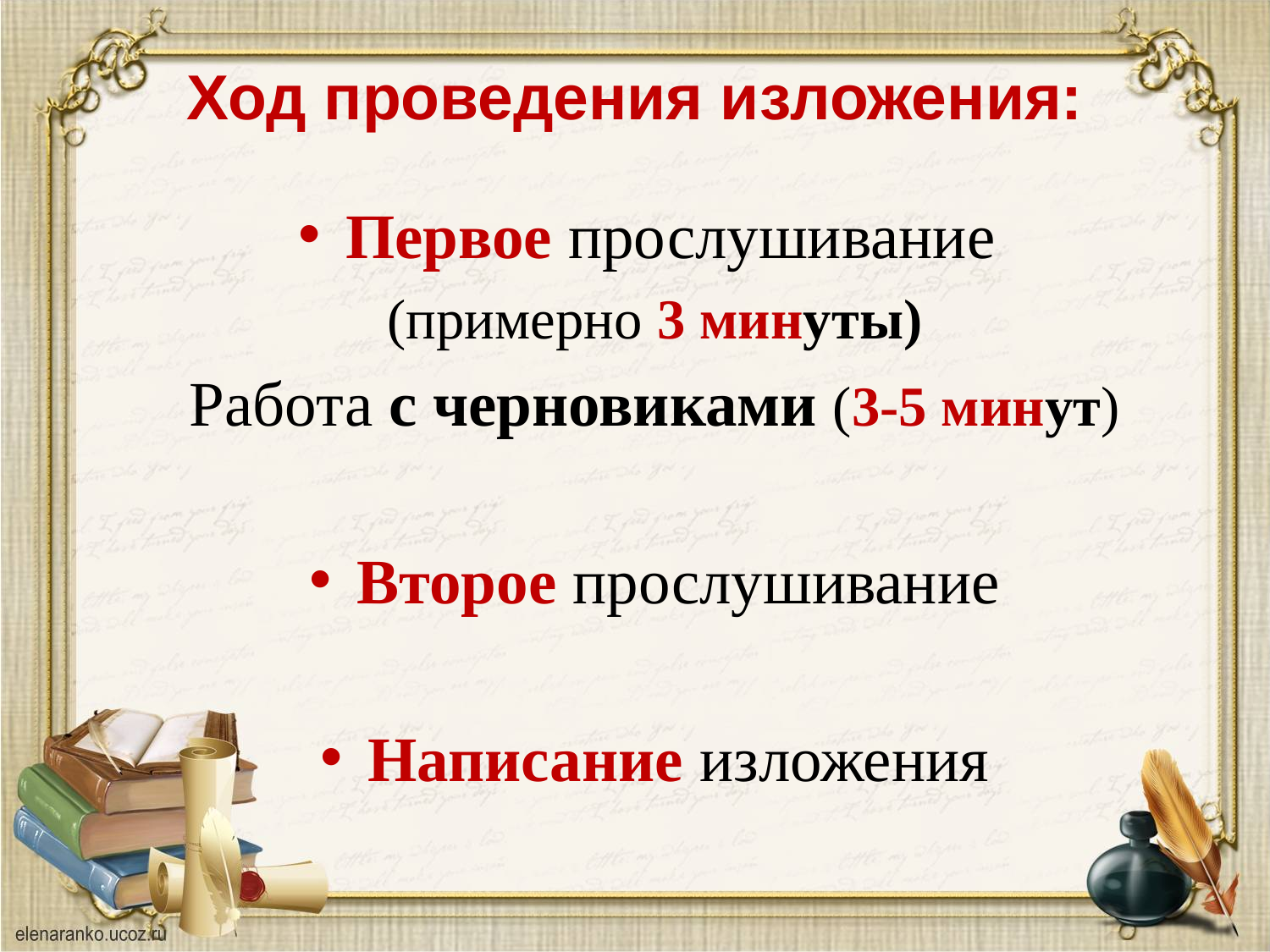

# Ход проведения изложения:
Первое прослушивание
(примерно 3 минуты)
Работа с черновиками (3-5 минут)

Второе прослушивание

Написание изложения